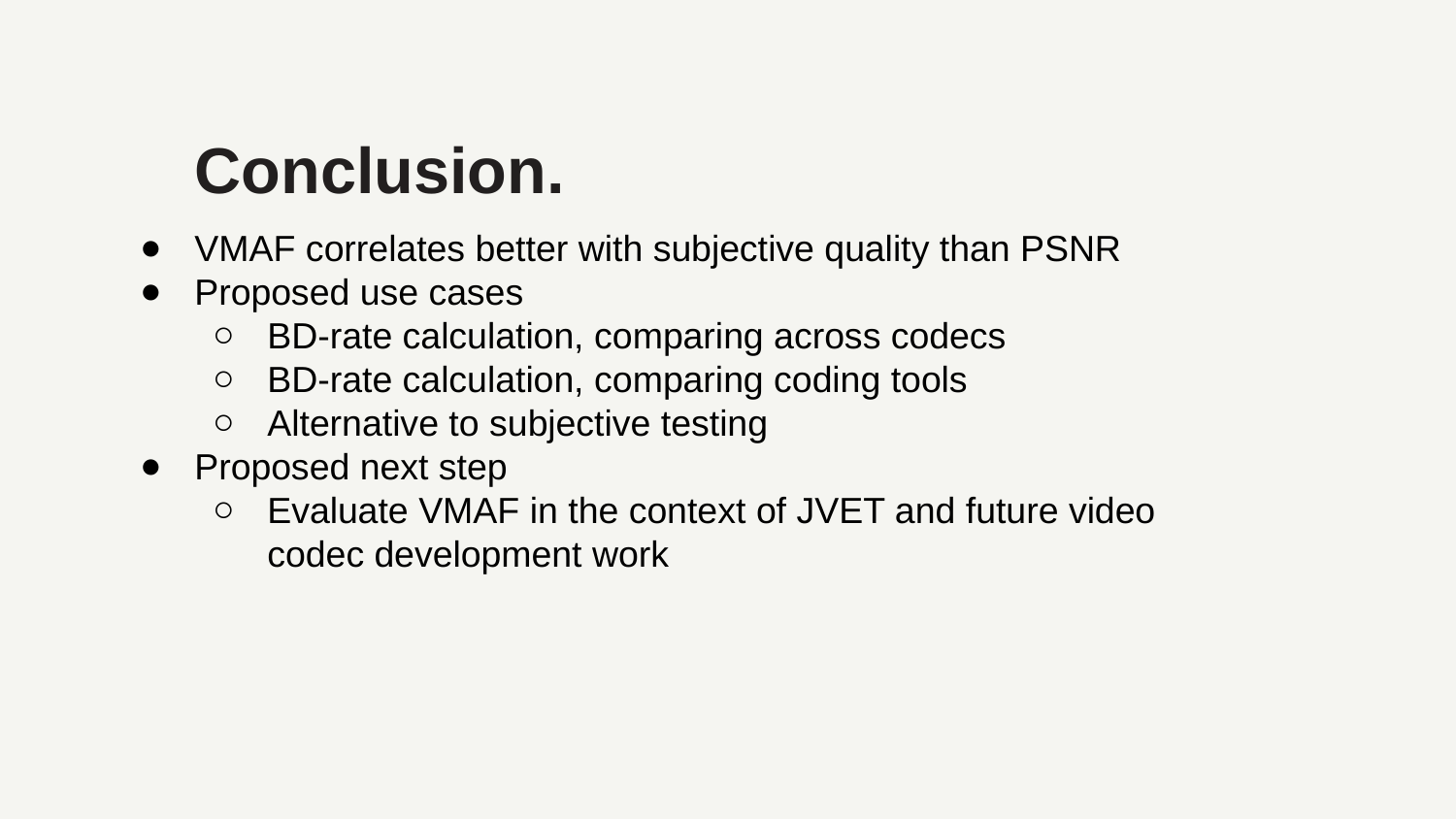

Conclusion.
VMAF correlates better with subjective quality than PSNR
Proposed use cases
BD-rate calculation, comparing across codecs
BD-rate calculation, comparing coding tools
Alternative to subjective testing
Proposed next step
Evaluate VMAF in the context of JVET and future video codec development work